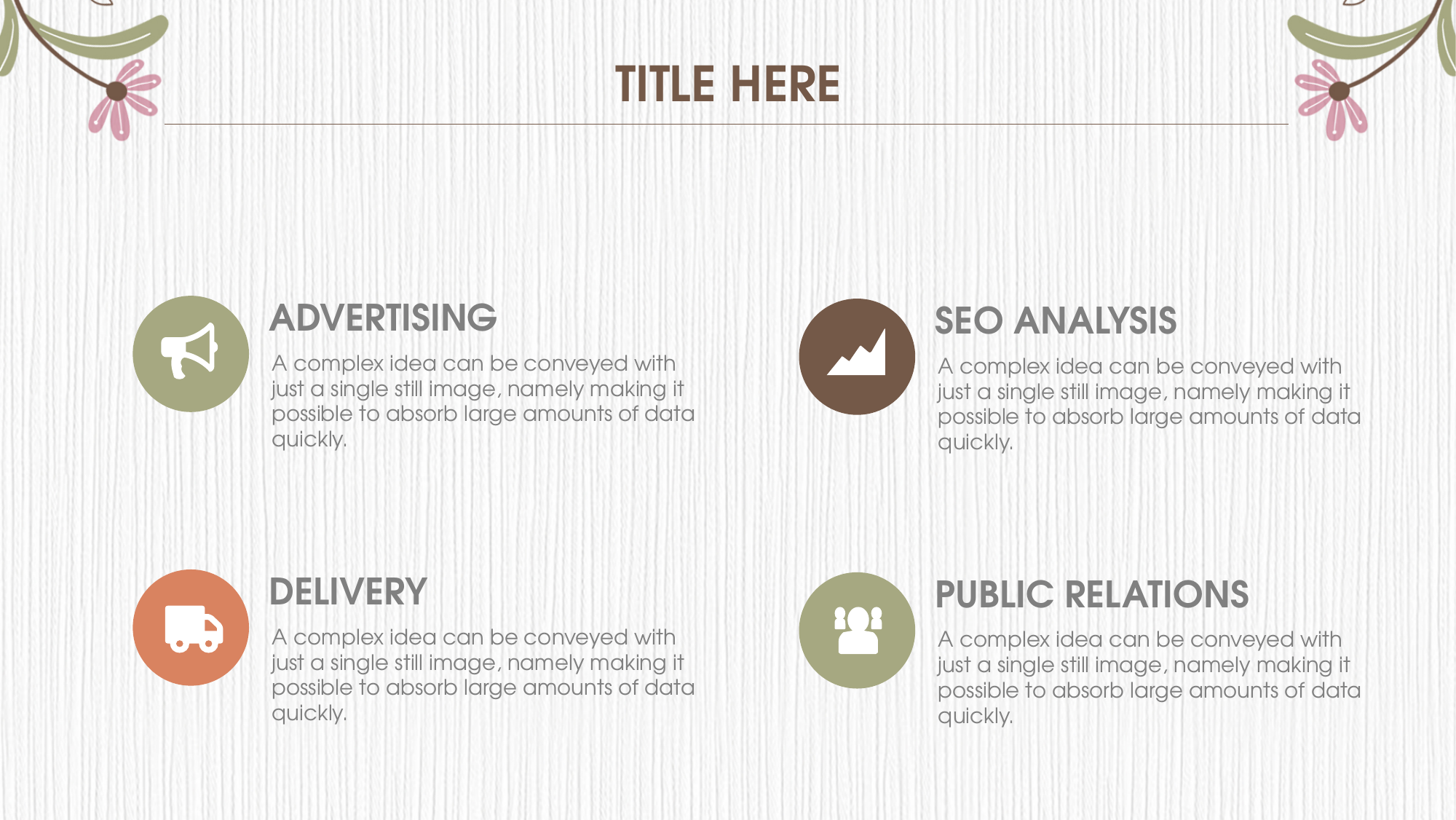

TITLE HERE
ADVERTISING

A complex idea can be conveyed with just a single still image, namely making it possible to absorb large amounts of data quickly.
SEO ANALYSIS

A complex idea can be conveyed with just a single still image, namely making it possible to absorb large amounts of data quickly.
DELIVERY

A complex idea can be conveyed with just a single still image, namely making it possible to absorb large amounts of data quickly.
PUBLIC RELATIONS

A complex idea can be conveyed with just a single still image, namely making it possible to absorb large amounts of data quickly.